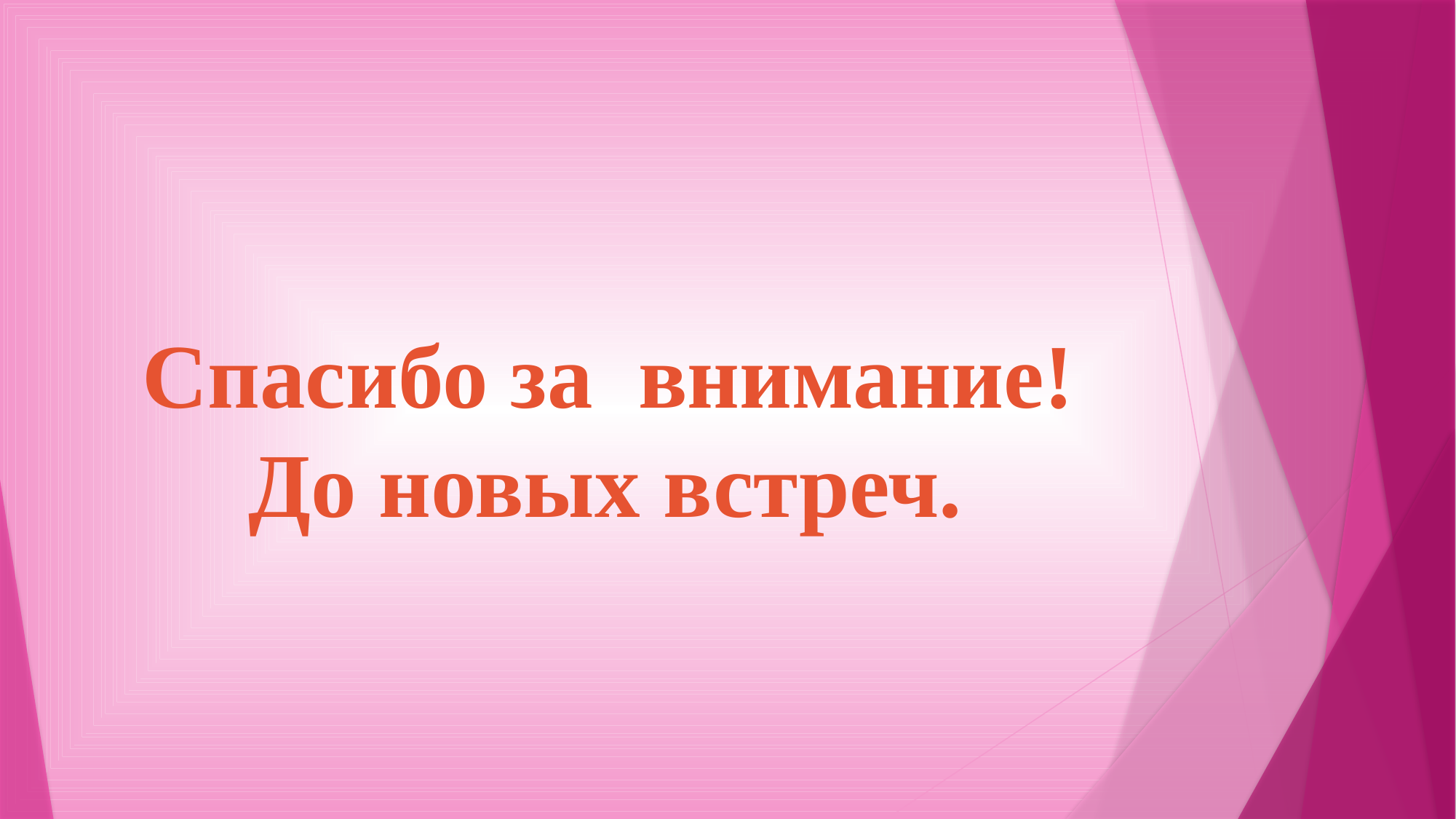

# Спасибо за  внимание! До новых встреч.